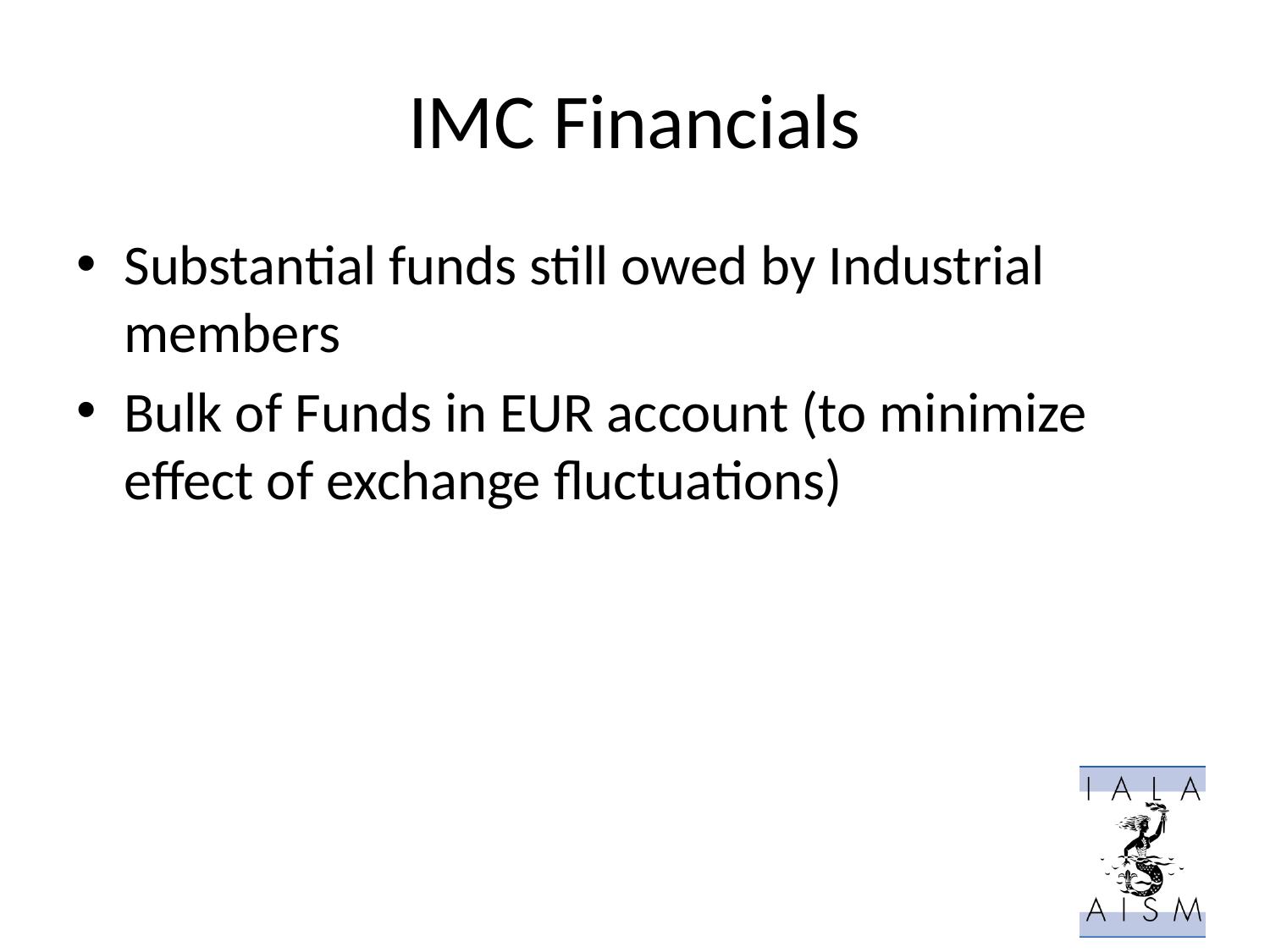

# IMC Financials
Substantial funds still owed by Industrial members
Bulk of Funds in EUR account (to minimize effect of exchange fluctuations)